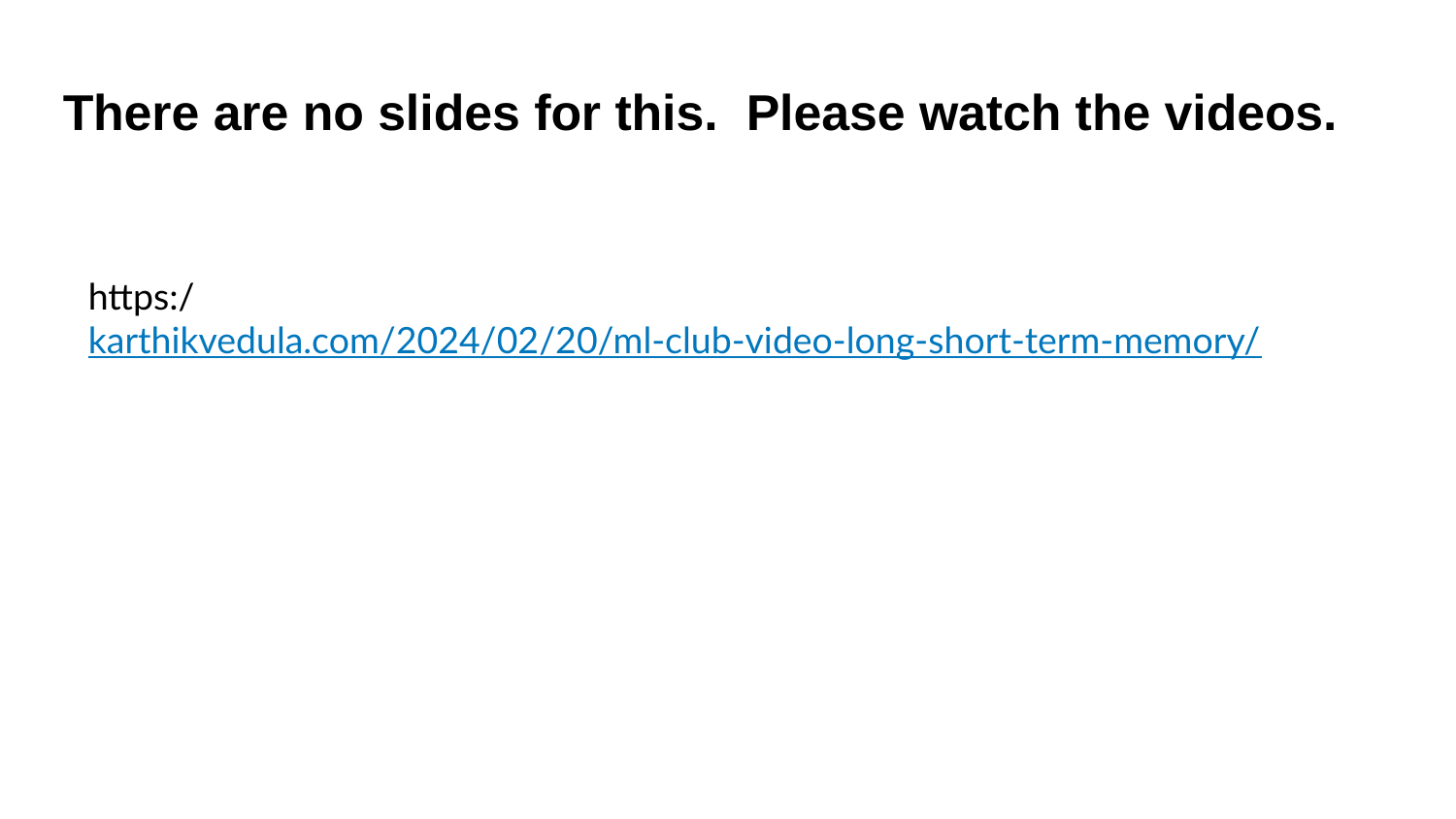

# There are no slides for this.  Please watch the videos.
https:/karthikvedula.com/2024/02/20/ml-club-video-long-short-term-memory/